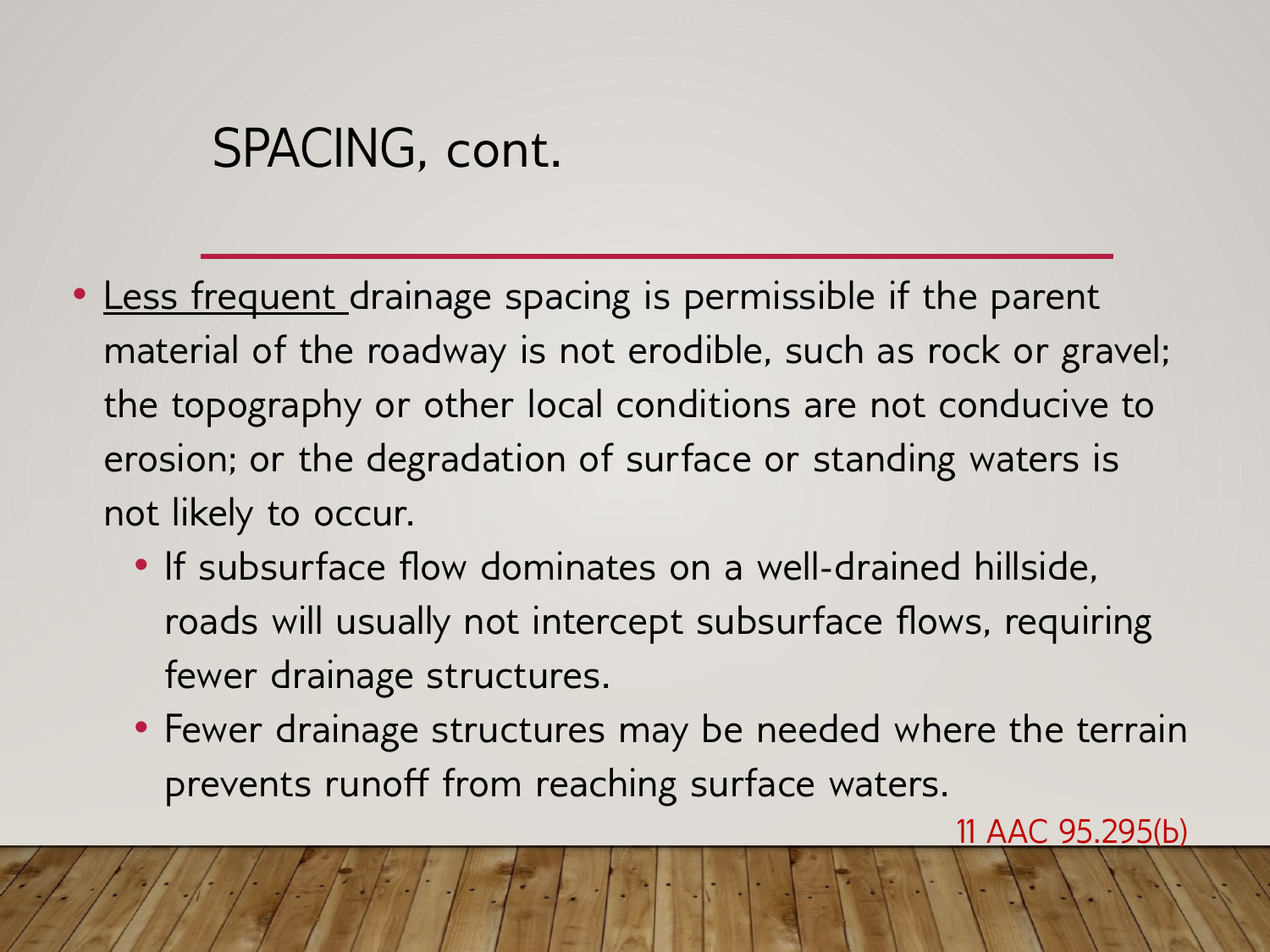

# Spacing, cont.
Less frequent drainage spacing is permissible if the parent material of the roadway is not erodible, such as rock or gravel; the topography or other local condi­tions are not conducive to erosion; or the degradation of surface or standing waters is not likely to occur.
If subsurface flow dominates on a well-drained hillside, roads will usually not intercept subsurface flows, requiring fewer drainage structures.
Fewer drainage structures may be needed where the terrain prevents runoff from reaching surface waters.
11 AAC 95.295(b)